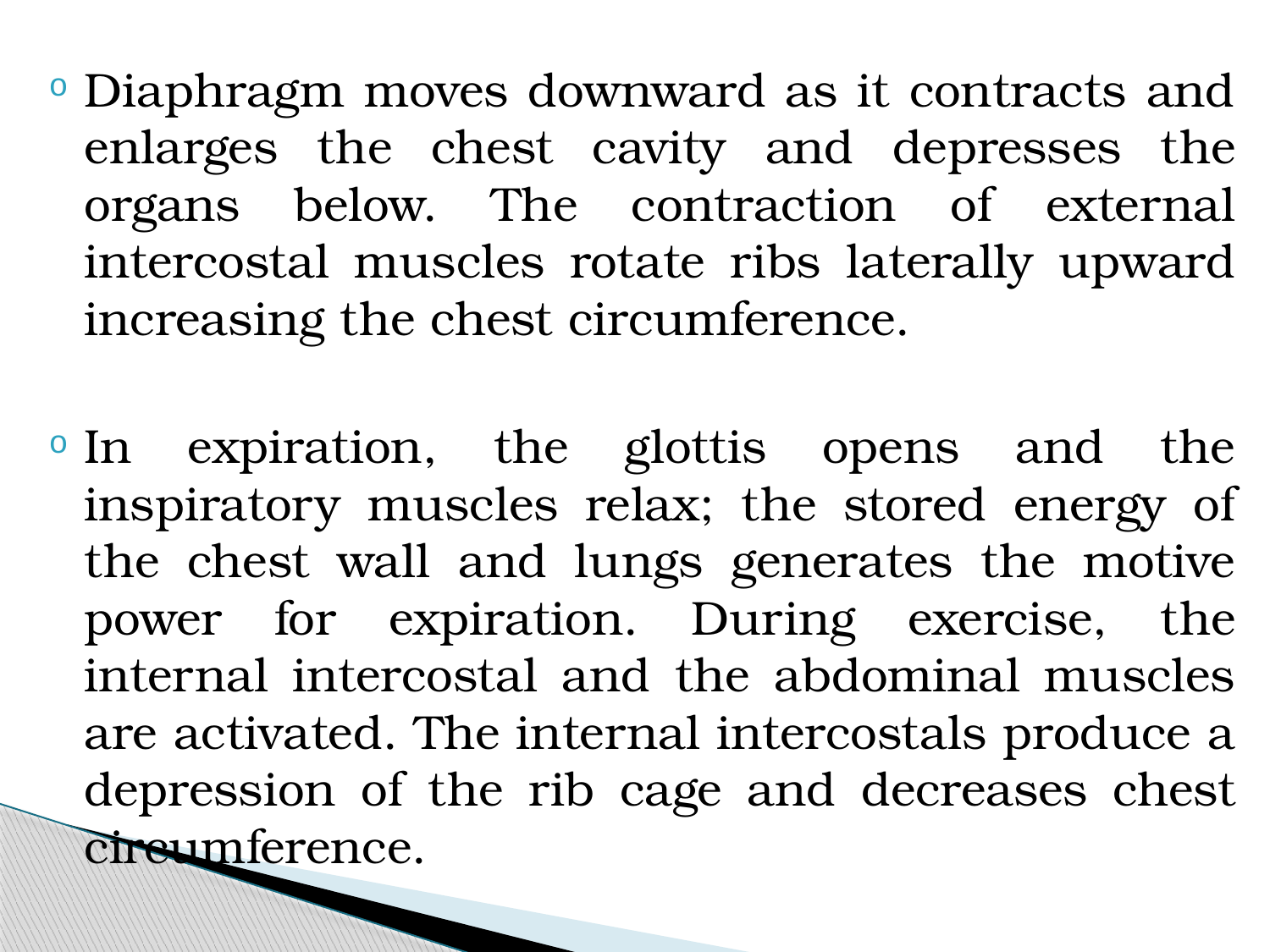

Diaphragm moves downward as it contracts and enlarges the chest cavity and depresses the organs below. The contraction of external intercostal muscles rotate ribs laterally upward increasing the chest circumference.

In expiration, the glottis opens and the inspiratory muscles relax; the stored energy of the chest wall and lungs generates the motive power for expiration. During exercise, the internal intercostal and the abdominal muscles are activated. The internal intercostals produce a depression of the rib cage and decreases chest circumference.